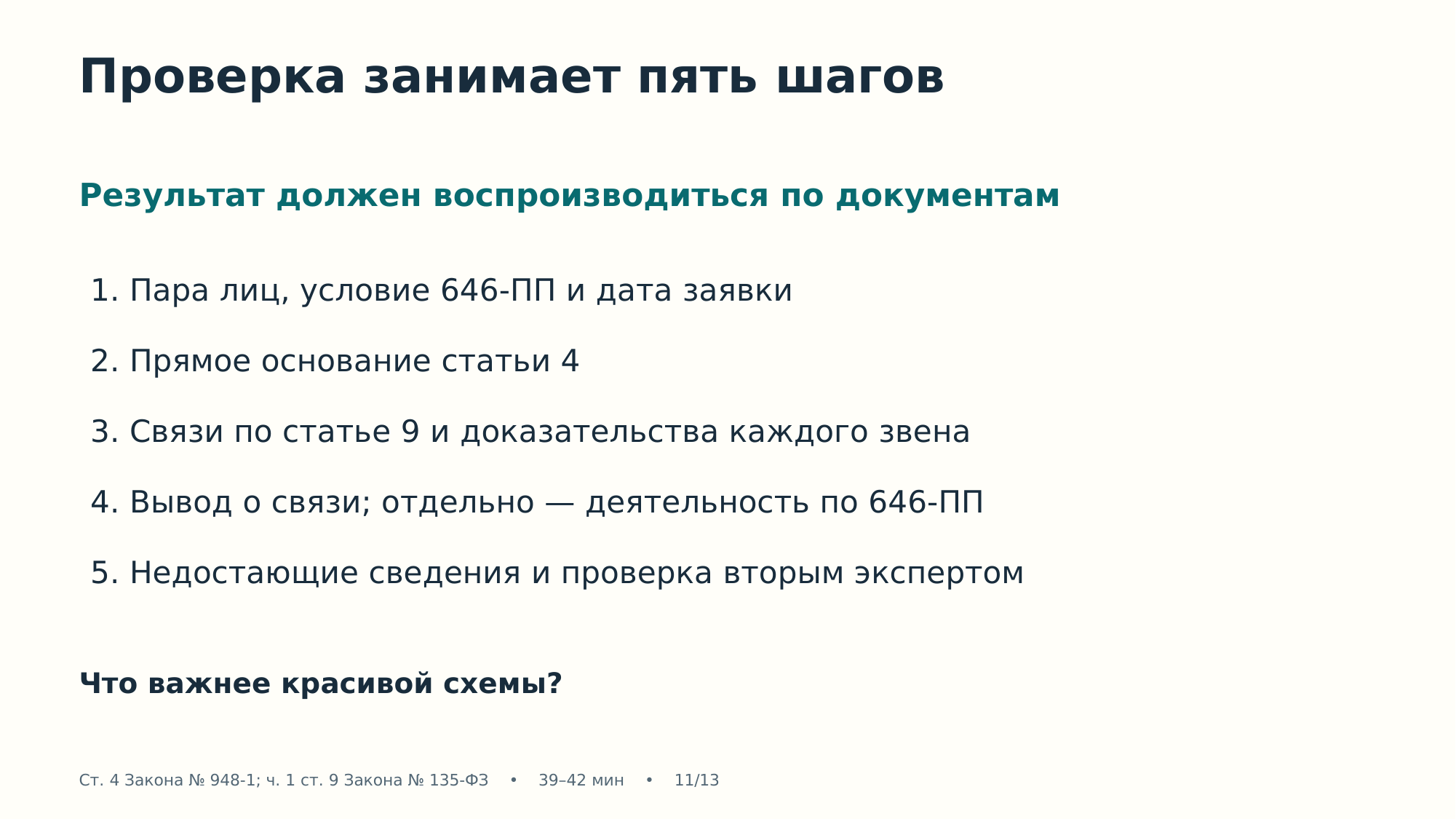

Проверка занимает пять шагов
Результат должен воспроизводиться по документам
1. Пара лиц, условие 646-ПП и дата заявки
2. Прямое основание статьи 4
3. Связи по статье 9 и доказательства каждого звена
4. Вывод о связи; отдельно — деятельность по 646-ПП
5. Недостающие сведения и проверка вторым экспертом
Что важнее красивой схемы?
Ст. 4 Закона № 948-1; ч. 1 ст. 9 Закона № 135-ФЗ    •    39–42 мин    •    11/13